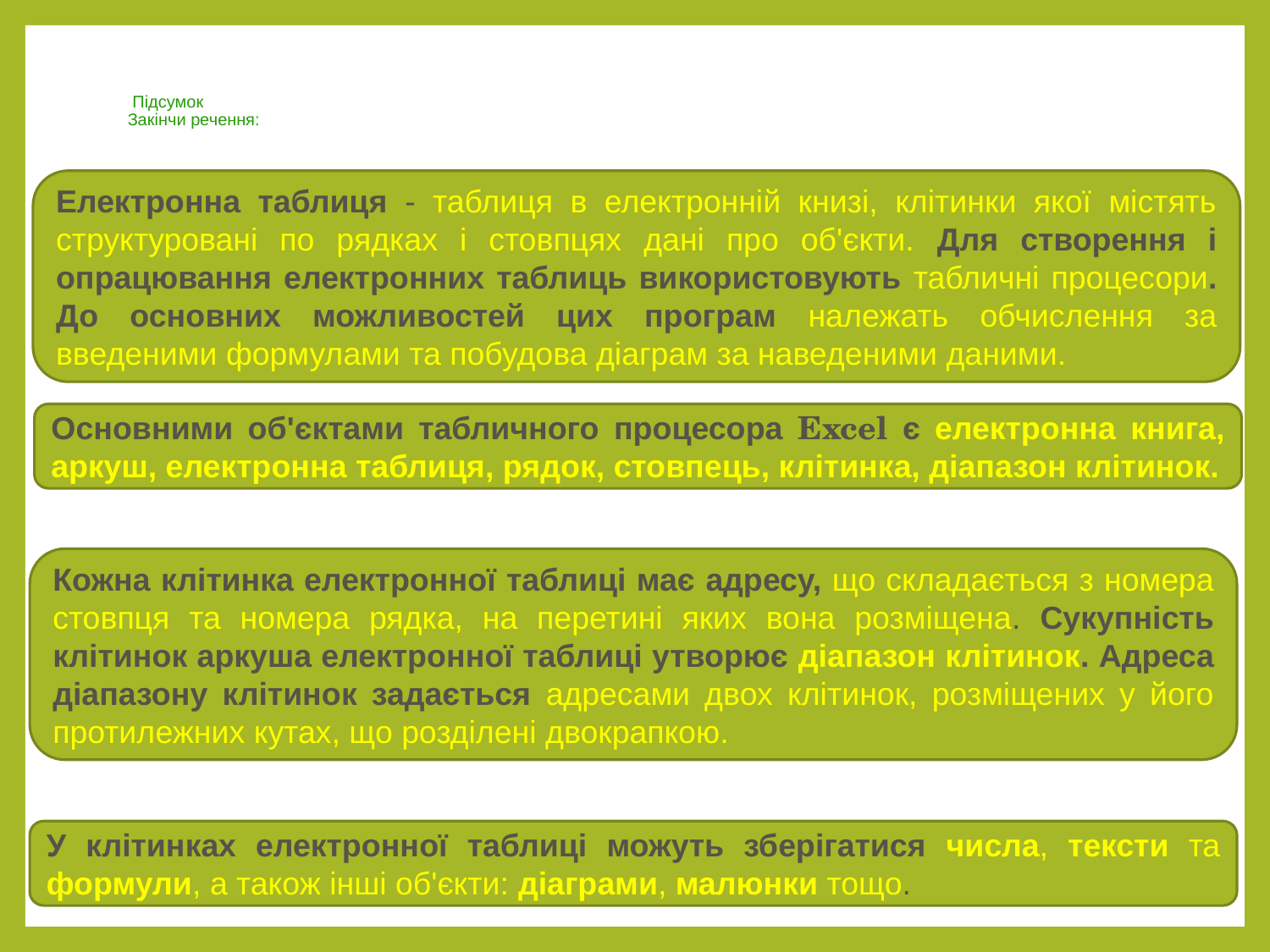

# Підсумок Закінчи речення:
Електронна таблиця - таблиця в електронній книзі, клітинки якої містять структуровані по рядках і стовпцях дані про об'єкти. Для створення і опрацювання електронних таблиць використовують табличні процесори. До основних можливостей цих програм належать обчислення за введеними формулами та побудова діаграм за наведеними даними.
Основними об'єктами табличного процесора Excel є електронна книга, аркуш, електронна таблиця, рядок, стовпець, клітинка, діапазон клітинок.
Кожна клітинка електронної таблиці має адресу, що складається з номера стовпця та номера рядка, на перетині яких вона розміщена. Сукупність клітинок аркуша електронної таблиці утворює діапазон клітинок. Адреса діапазону клітинок задається адресами двох клітинок, розміщених у його протилежних кутах, що розділені двокрапкою.
У клітинках електронної таблиці можуть зберігатися числа, тексти та формули, а також інші об'єкти: діаграми, малюнки тощо.